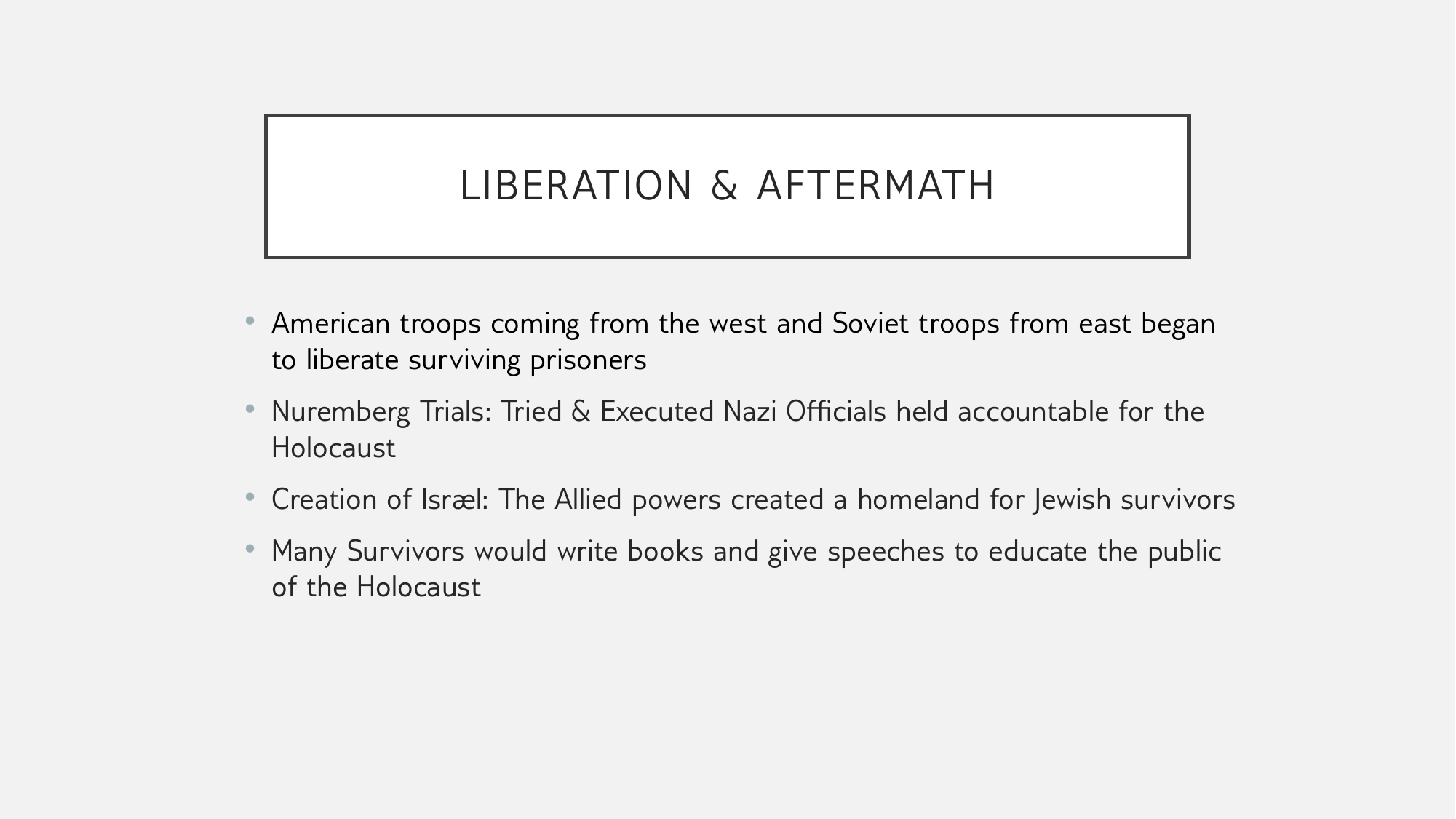

# Liberation & Aftermath
American troops coming from the west and Soviet troops from east began to liberate surviving prisoners
Nuremberg Trials: Tried & Executed Nazi Officials held accountable for the Holocaust
Creation of Israel: The Allied powers created a homeland for Jewish survivors
Many Survivors would write books and give speeches to educate the public of the Holocaust